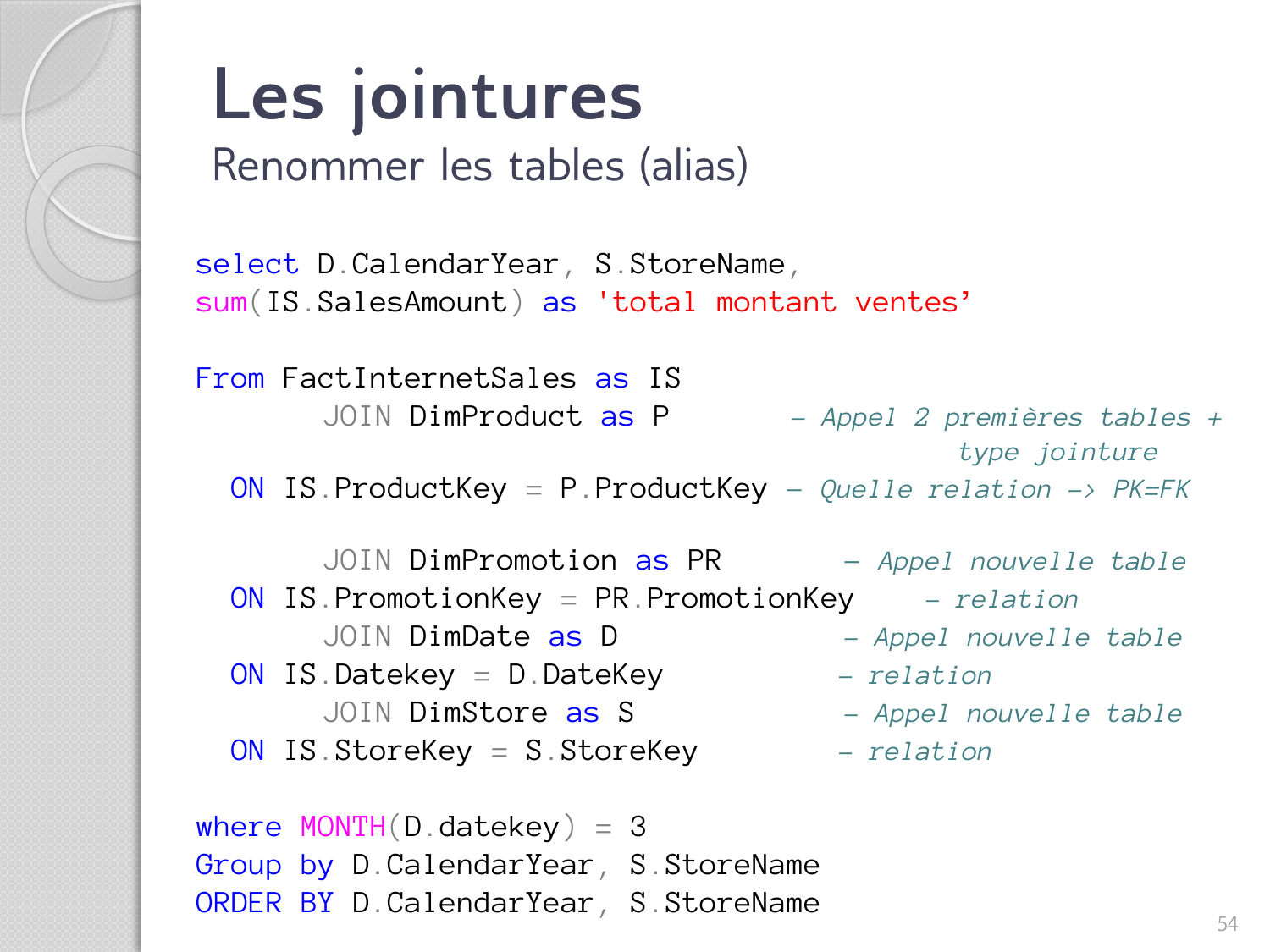

# Les jointures Renommer les tables (alias)
select D.CalendarYear, S.StoreName,
sum(IS.SalesAmount) as 'total montant ventes’

From FactInternetSales as IS
	JOIN DimProduct as P 	     – Appel 2 premières tables + 						type jointure
  ON IS.ProductKey = P.ProductKey – Quelle relation -> PK=FK

  	JOIN DimPromotion as PR       - Appel nouvelle table
  ON IS.PromotionKey = PR.PromotionKey    - relation
  	JOIN DimDate as D             - Appel nouvelle table
  ON IS.Datekey = D.DateKey          - relation
  	JOIN DimStore as S            - Appel nouvelle table
  ON IS.StoreKey = S.StoreKey        - relation

where MONTH(D.datekey) = 3
Group by D.CalendarYear, S.StoreName
ORDER BY D.CalendarYear, S.StoreName
54